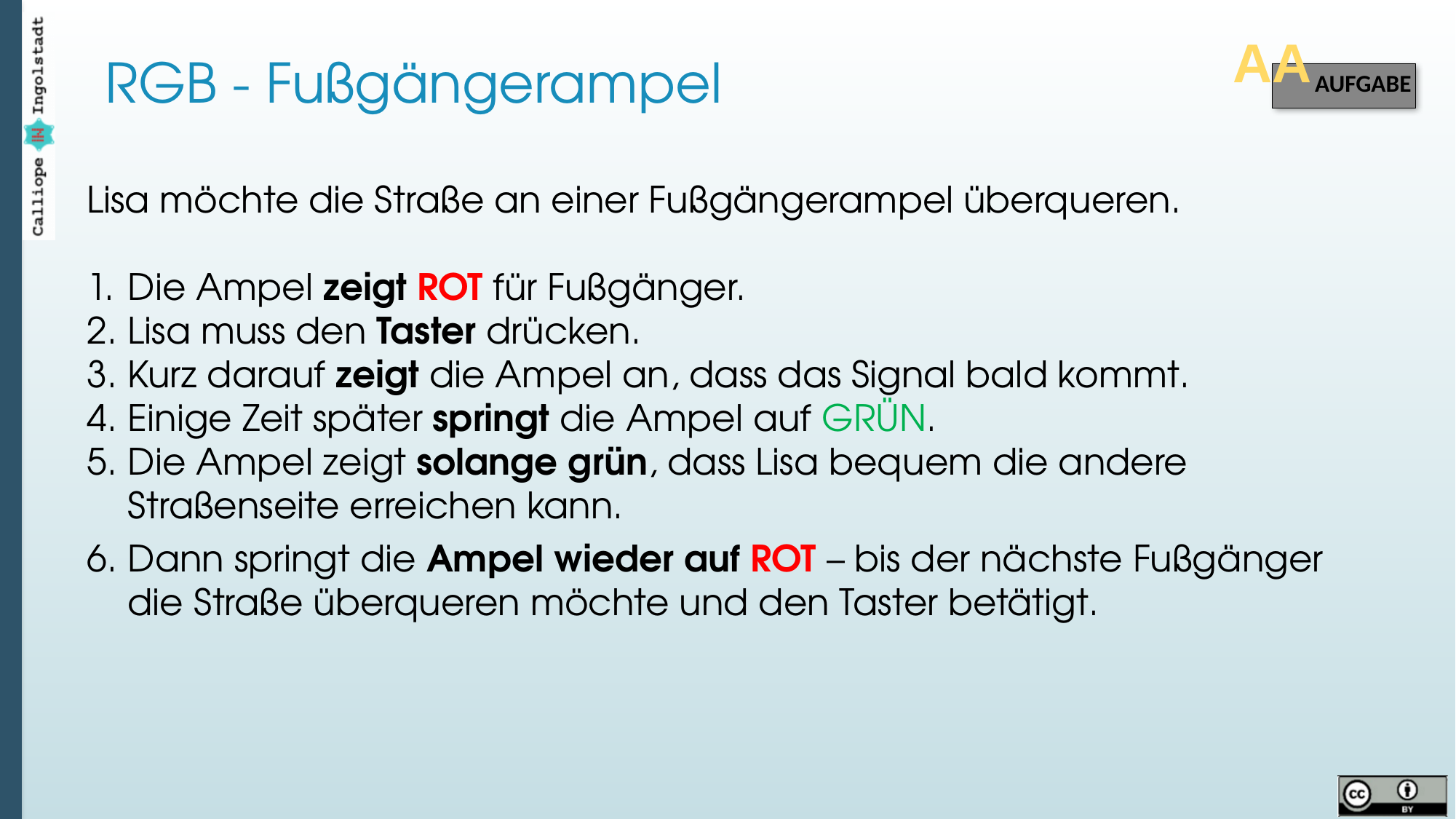

AA
AUFGABE
# RGB - Fußgängerampel
Lisa möchte die Straße an einer Fußgängerampel überqueren.

Die Ampel zeigt ROT für Fußgänger.
Lisa muss den Taster drücken.
Kurz darauf zeigt die Ampel an, dass das Signal bald kommt.
Einige Zeit später springt die Ampel auf GRÜN.
Die Ampel zeigt solange grün, dass Lisa bequem die andere Straßenseite erreichen kann.
Dann springt die Ampel wieder auf ROT – bis der nächste Fußgänger die Straße überqueren möchte und den Taster betätigt.